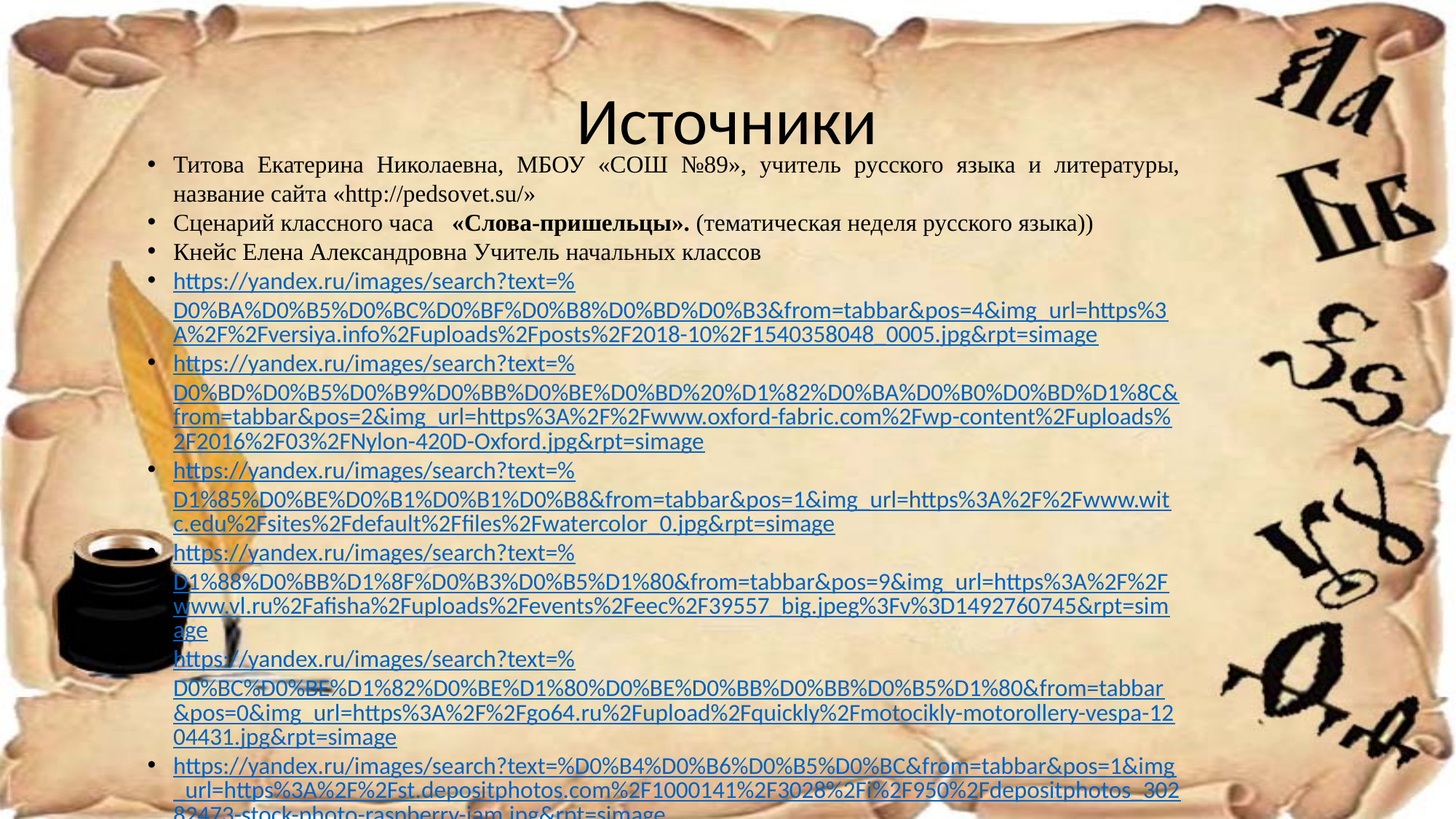

# Источники
Титова Екатерина Николаевна, МБОУ «СОШ №89», учитель русского языка и литературы, название сайта «http://pedsovet.su/»
Сценарий классного часа   «Слова-пришельцы». (тематическая неделя русского языка))
Кнейс Елена Александровна Учитель начальных классов
https://yandex.ru/images/search?text=%D0%BA%D0%B5%D0%BC%D0%BF%D0%B8%D0%BD%D0%B3&from=tabbar&pos=4&img_url=https%3A%2F%2Fversiya.info%2Fuploads%2Fposts%2F2018-10%2F1540358048_0005.jpg&rpt=simage
https://yandex.ru/images/search?text=%D0%BD%D0%B5%D0%B9%D0%BB%D0%BE%D0%BD%20%D1%82%D0%BA%D0%B0%D0%BD%D1%8C&from=tabbar&pos=2&img_url=https%3A%2F%2Fwww.oxford-fabric.com%2Fwp-content%2Fuploads%2F2016%2F03%2FNylon-420D-Oxford.jpg&rpt=simage
https://yandex.ru/images/search?text=%D1%85%D0%BE%D0%B1%D0%B1%D0%B8&from=tabbar&pos=1&img_url=https%3A%2F%2Fwww.witc.edu%2Fsites%2Fdefault%2Ffiles%2Fwatercolor_0.jpg&rpt=simage
https://yandex.ru/images/search?text=%D1%88%D0%BB%D1%8F%D0%B3%D0%B5%D1%80&from=tabbar&pos=9&img_url=https%3A%2F%2Fwww.vl.ru%2Fafisha%2Fuploads%2Fevents%2Feec%2F39557_big.jpeg%3Fv%3D1492760745&rpt=simage
https://yandex.ru/images/search?text=%D0%BC%D0%BE%D1%82%D0%BE%D1%80%D0%BE%D0%BB%D0%BB%D0%B5%D1%80&from=tabbar&pos=0&img_url=https%3A%2F%2Fgo64.ru%2Fupload%2Fquickly%2Fmotocikly-motorollery-vespa-1204431.jpg&rpt=simage
https://yandex.ru/images/search?text=%D0%B4%D0%B6%D0%B5%D0%BC&from=tabbar&pos=1&img_url=https%3A%2F%2Fst.depositphotos.com%2F1000141%2F3028%2Fi%2F950%2Fdepositphotos_30282473-stock-photo-raspberry-jam.jpg&rpt=simage